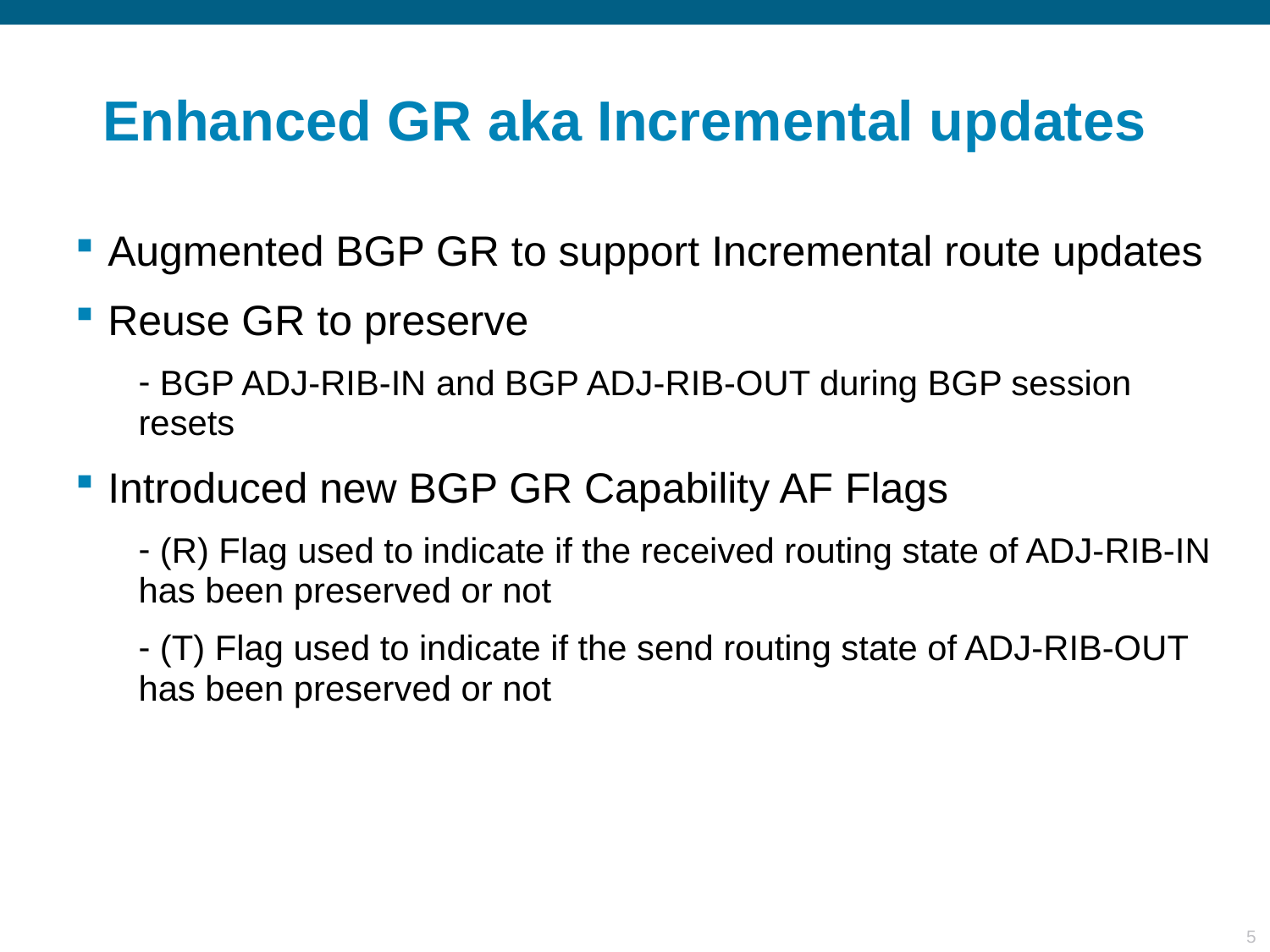

# Enhanced GR aka Incremental updates
Augmented BGP GR to support Incremental route updates
Reuse GR to preserve
 BGP ADJ-RIB-IN and BGP ADJ-RIB-OUT during BGP session resets
Introduced new BGP GR Capability AF Flags
 (R) Flag used to indicate if the received routing state of ADJ-RIB-IN has been preserved or not
 (T) Flag used to indicate if the send routing state of ADJ-RIB-OUT has been preserved or not